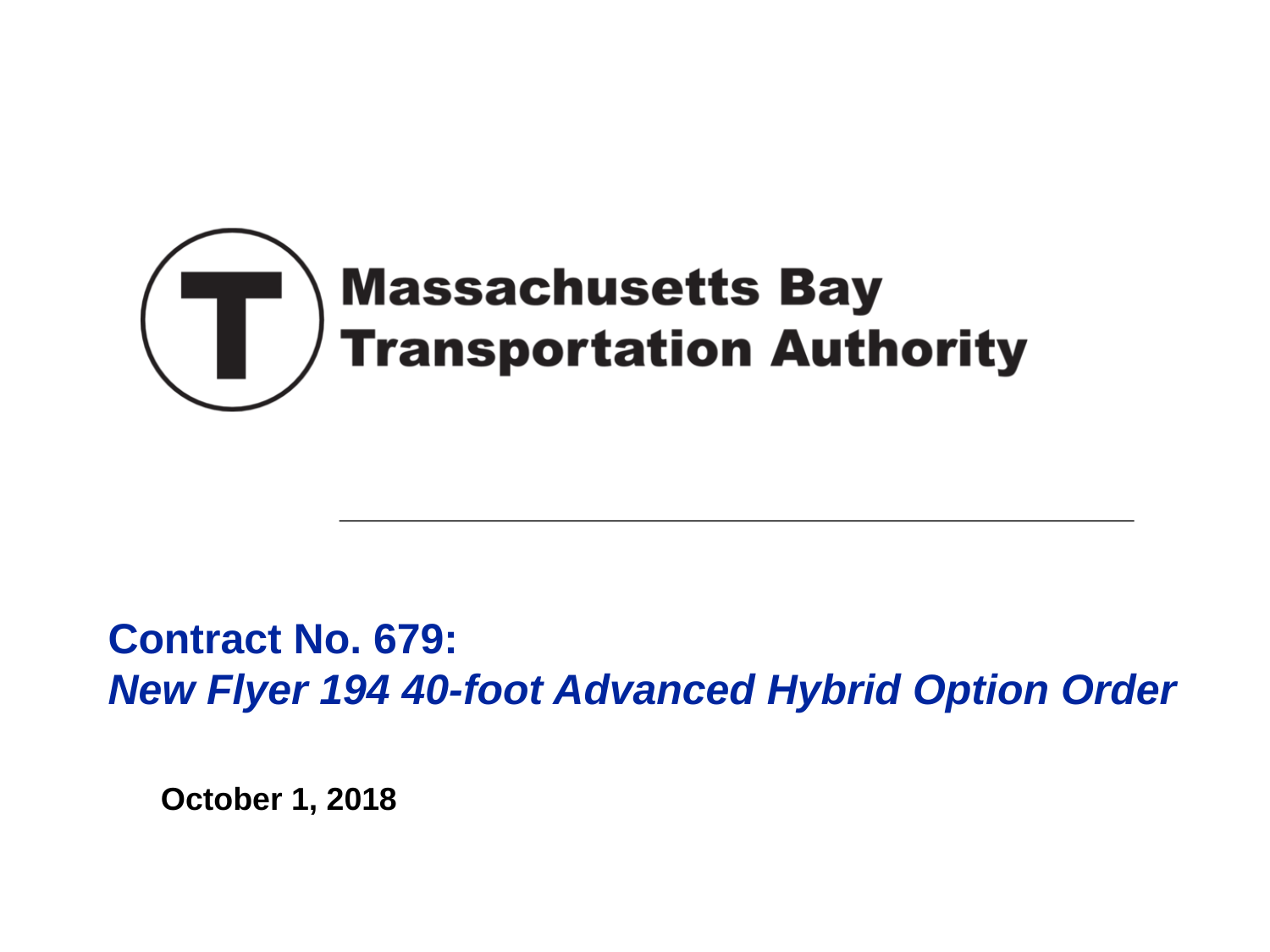

# Contract No. 679: New Flyer 194 40-foot Advanced Hybrid Option Order
October 1, 2018